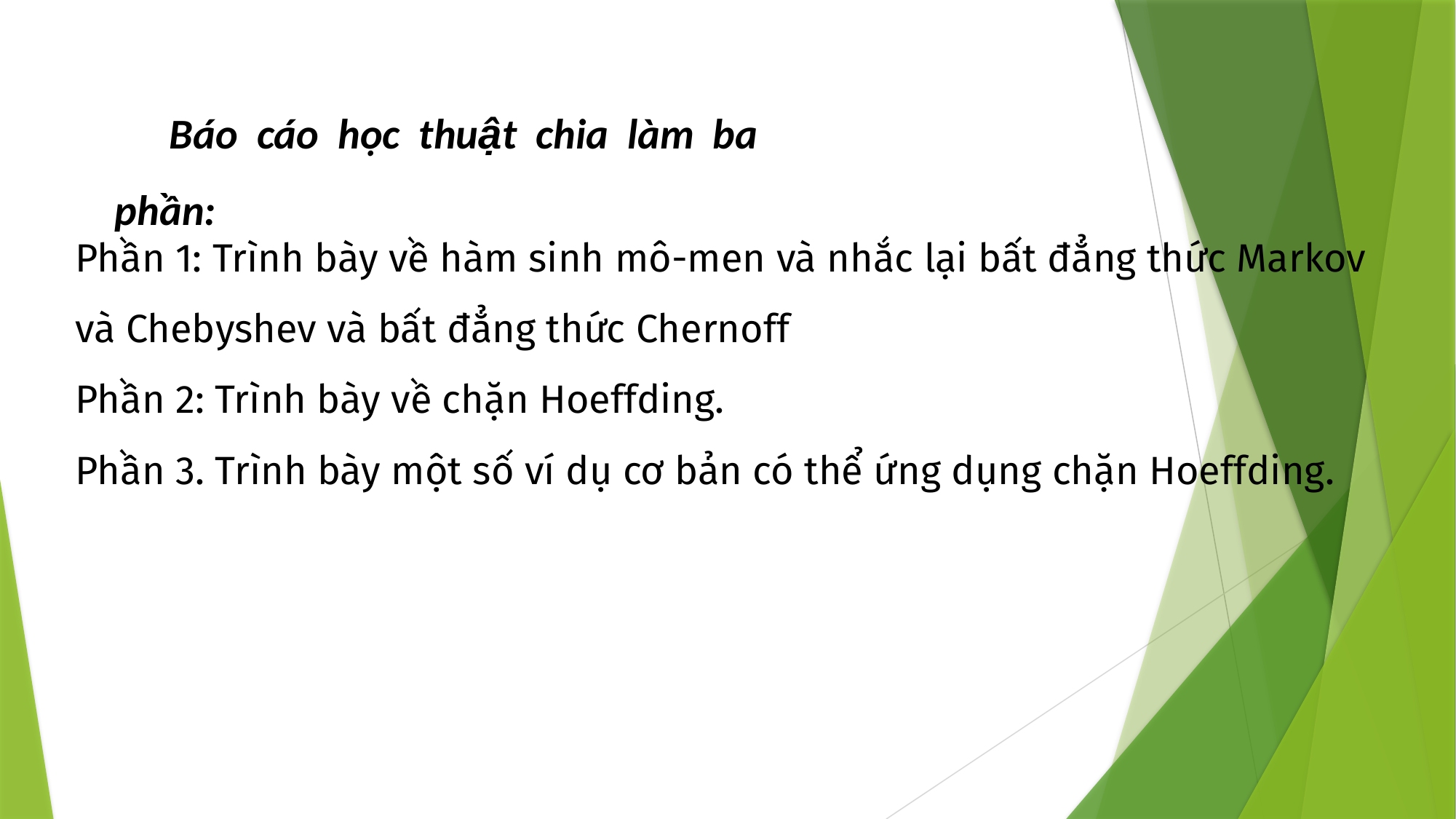

Báo cáo học thuật chia làm ba phần:
Phần 1: Trình bày về hàm sinh mô-men và nhắc lại bất đẳng thức Markov và Chebyshev và bất đẳng thức Chernoff
Phần 2: Trình bày về chặn Hoeffding.
Phần 3. Trình bày một số ví dụ cơ bản có thể ứng dụng chặn Hoeffding.